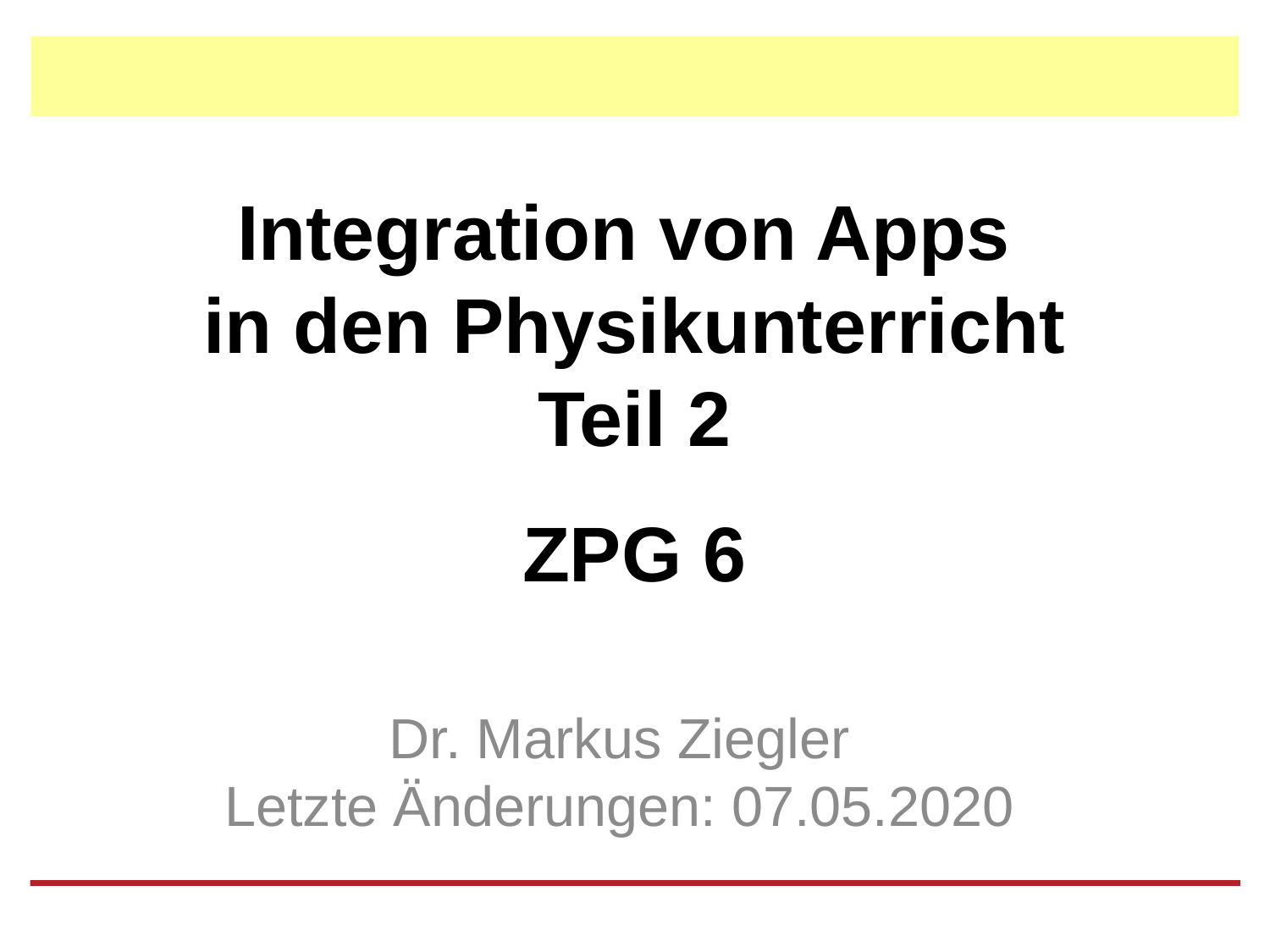

# Integration von Apps in den Physikunterricht Teil 2 ZPG 6
Dr. Markus Ziegler
Letzte Änderungen: 07.05.2020